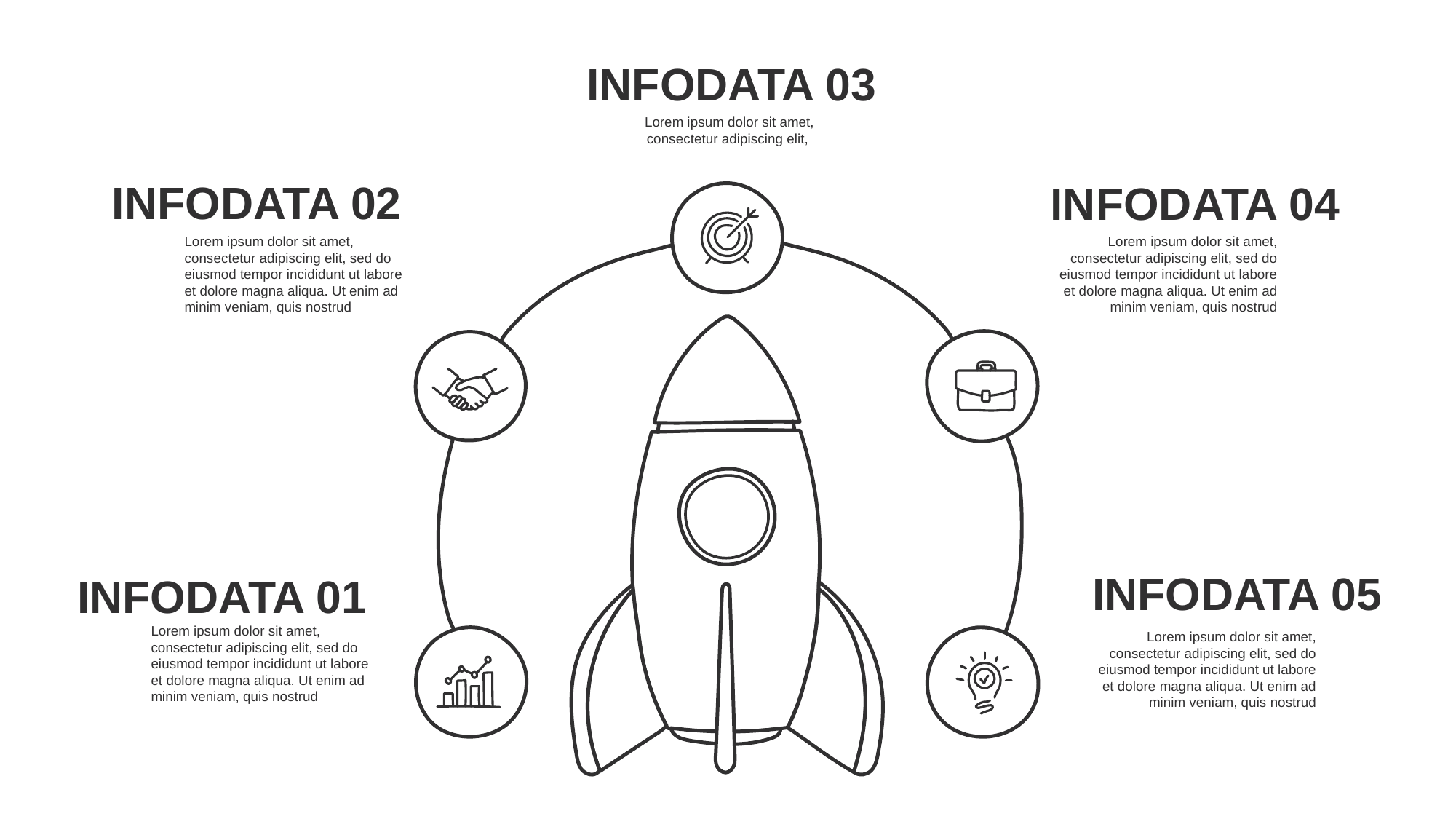

INFODATA 03
Lorem ipsum dolor sit amet, consectetur adipiscing elit,
INFODATA 02
INFODATA 04

Lorem ipsum dolor sit amet, consectetur adipiscing elit, sed do eiusmod tempor incididunt ut labore et dolore magna aliqua. Ut enim ad minim veniam, quis nostrud
Lorem ipsum dolor sit amet, consectetur adipiscing elit, sed do eiusmod tempor incididunt ut labore et dolore magna aliqua. Ut enim ad minim veniam, quis nostrud

INFODATA 05
INFODATA 01
Lorem ipsum dolor sit amet, consectetur adipiscing elit, sed do eiusmod tempor incididunt ut labore et dolore magna aliqua. Ut enim ad minim veniam, quis nostrud

Lorem ipsum dolor sit amet, consectetur adipiscing elit, sed do eiusmod tempor incididunt ut labore et dolore magna aliqua. Ut enim ad minim veniam, quis nostrud